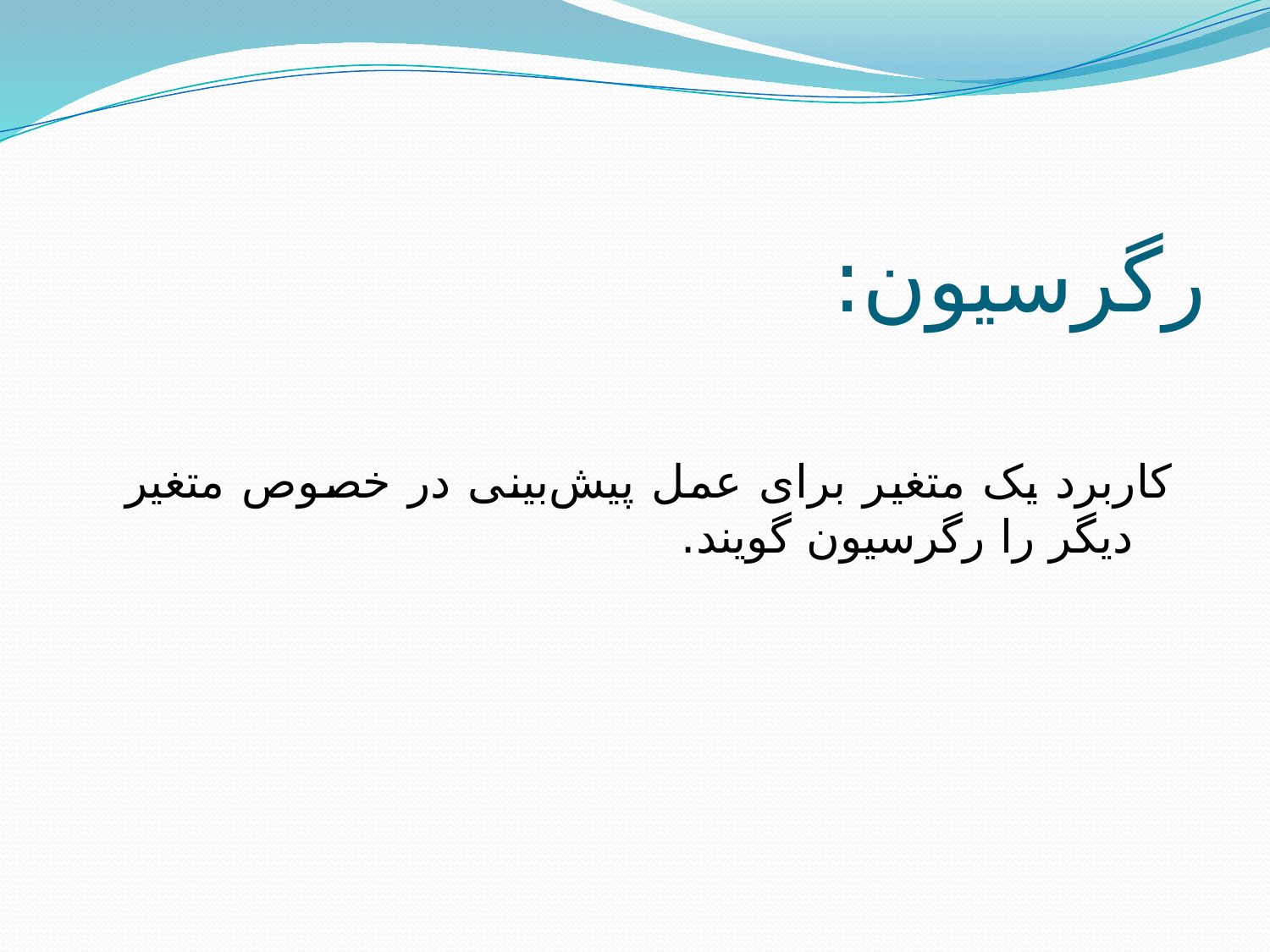

# رگرسیون:
کاربرد یک متغیر برای عمل پیش‌بینی در خصوص متغیر دیگر را رگرسیون گویند.